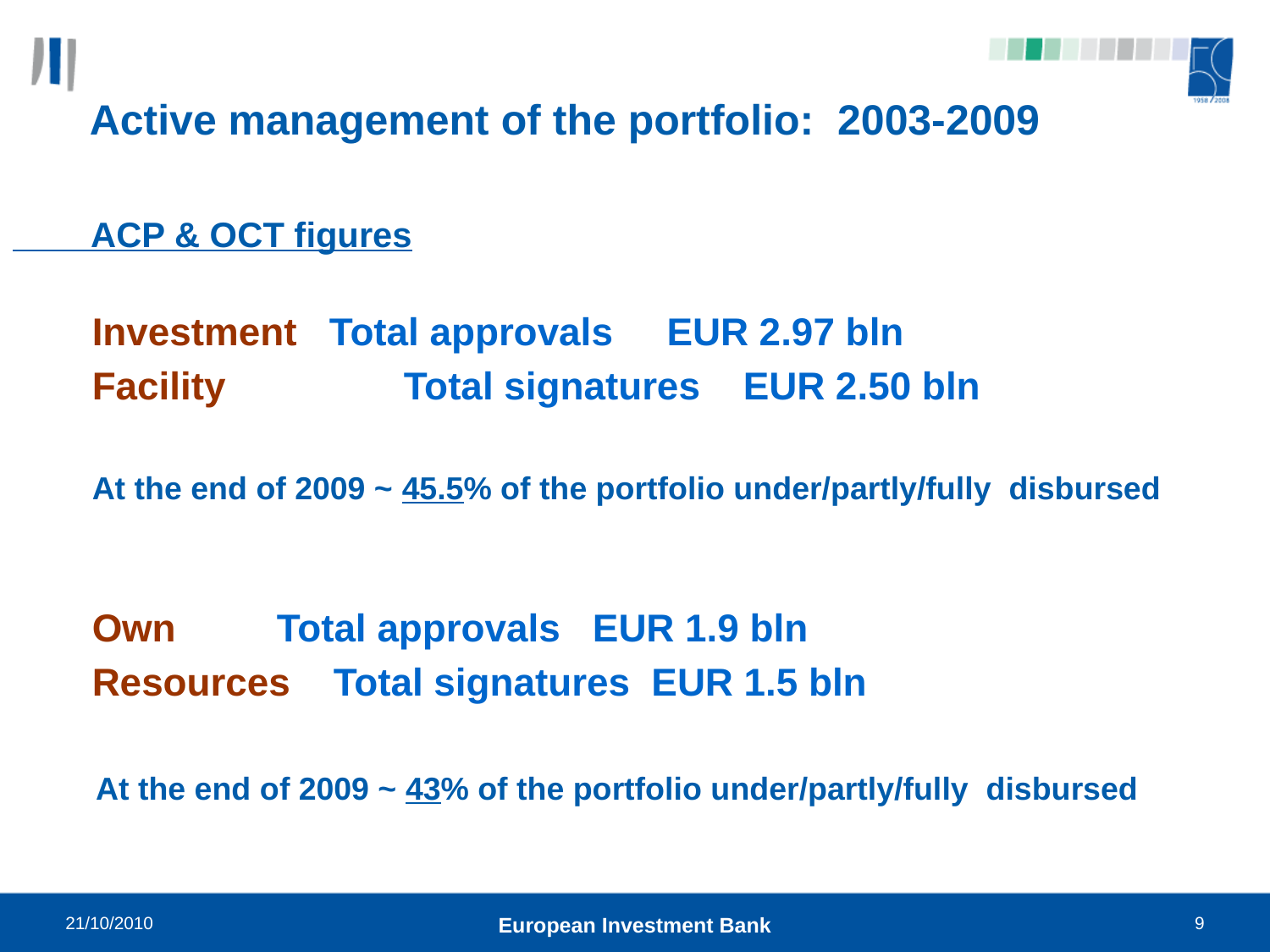

Active management of the portfolio:  2003-2009
        ACP & OCT figures

Investment   Total approvals     EUR 2.97 bln
Facility 	     Total signatures    EUR 2.50 bln

At the end of 2009 ~ 45.5% of the portfolio under/partly/fully  disbursed

Own   	     Total approvals   EUR 1.9 bln
Resources    Total signatures  EUR 1.5 bln

	At the end of 2009 ~ 43% of the portfolio under/partly/fully  disbursed

21/10/2010
European Investment Bank
9